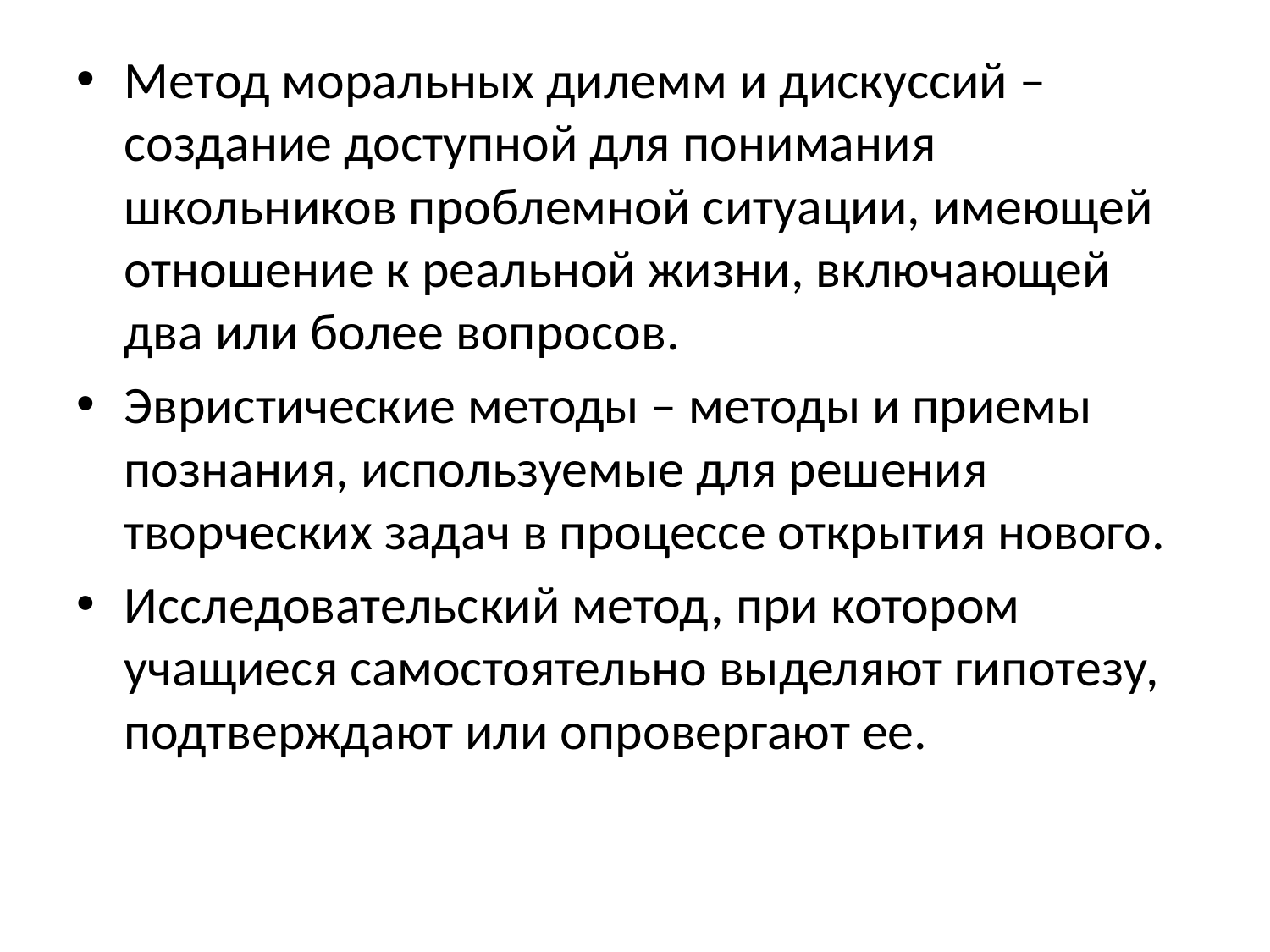

#
Метод моральных дилемм и дискуссий – создание доступной для понимания школьников проблемной ситуации, имеющей отношение к реальной жизни, включающей два или более вопросов.
Эвристические методы – методы и приемы познания, используемые для решения творческих задач в процессе открытия нового.
Исследовательский метод, при котором учащиеся самостоятельно выделяют гипотезу, подтверждают или опровергают ее.